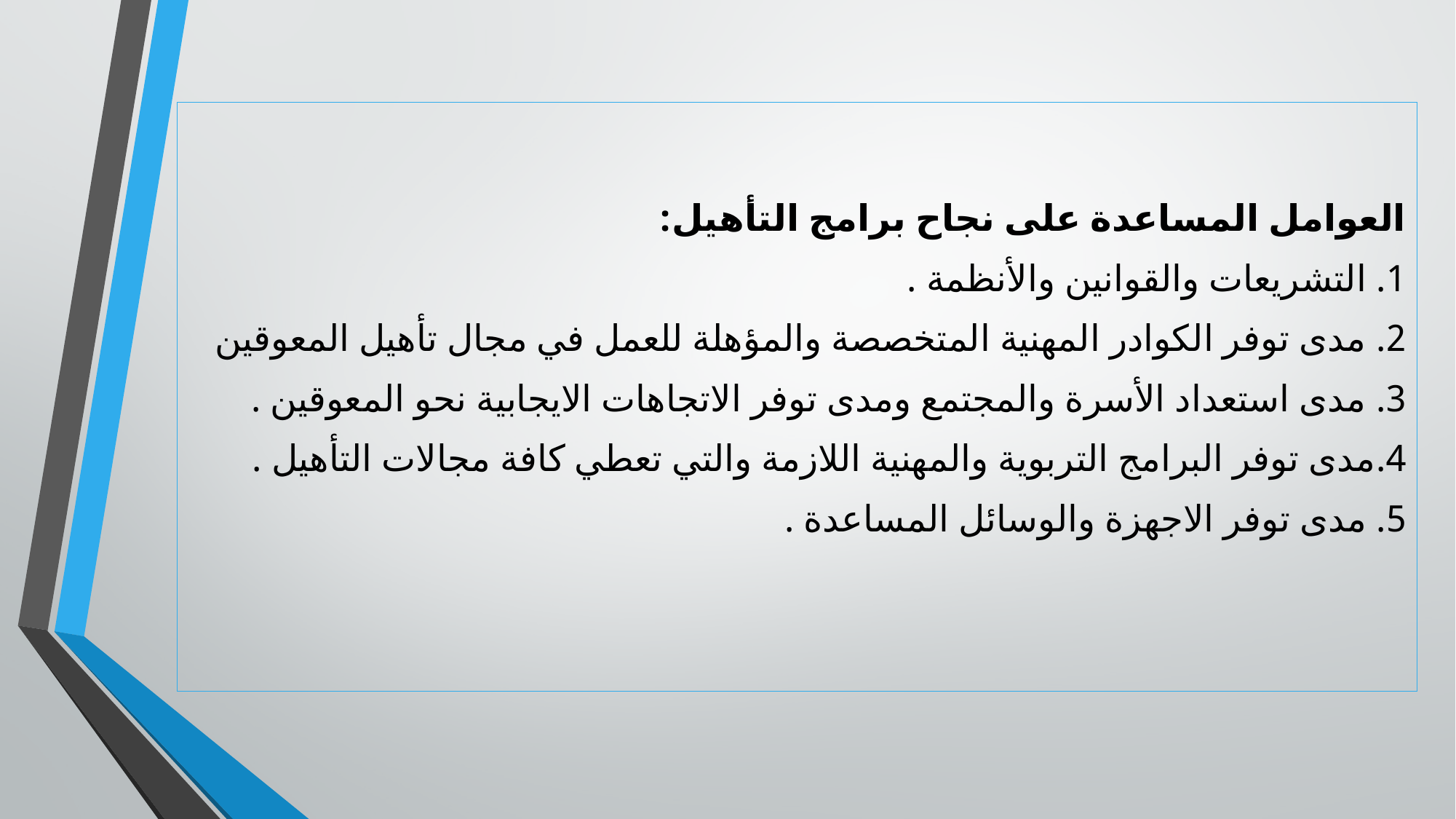

العوامل المساعدة على نجاح برامج التأهيل:
1. التشريعات والقوانين والأنظمة .
2. مدى توفر الكوادر المهنية المتخصصة والمؤهلة للعمل في مجال تأهيل المعوقين
3. مدى استعداد الأسرة والمجتمع ومدى توفر الاتجاهات الايجابية نحو المعوقين .
4.مدى توفر البرامج التربوية والمهنية اللازمة والتي تعطي كافة مجالات التأهيل .
5. مدى توفر الاجهزة والوسائل المساعدة .